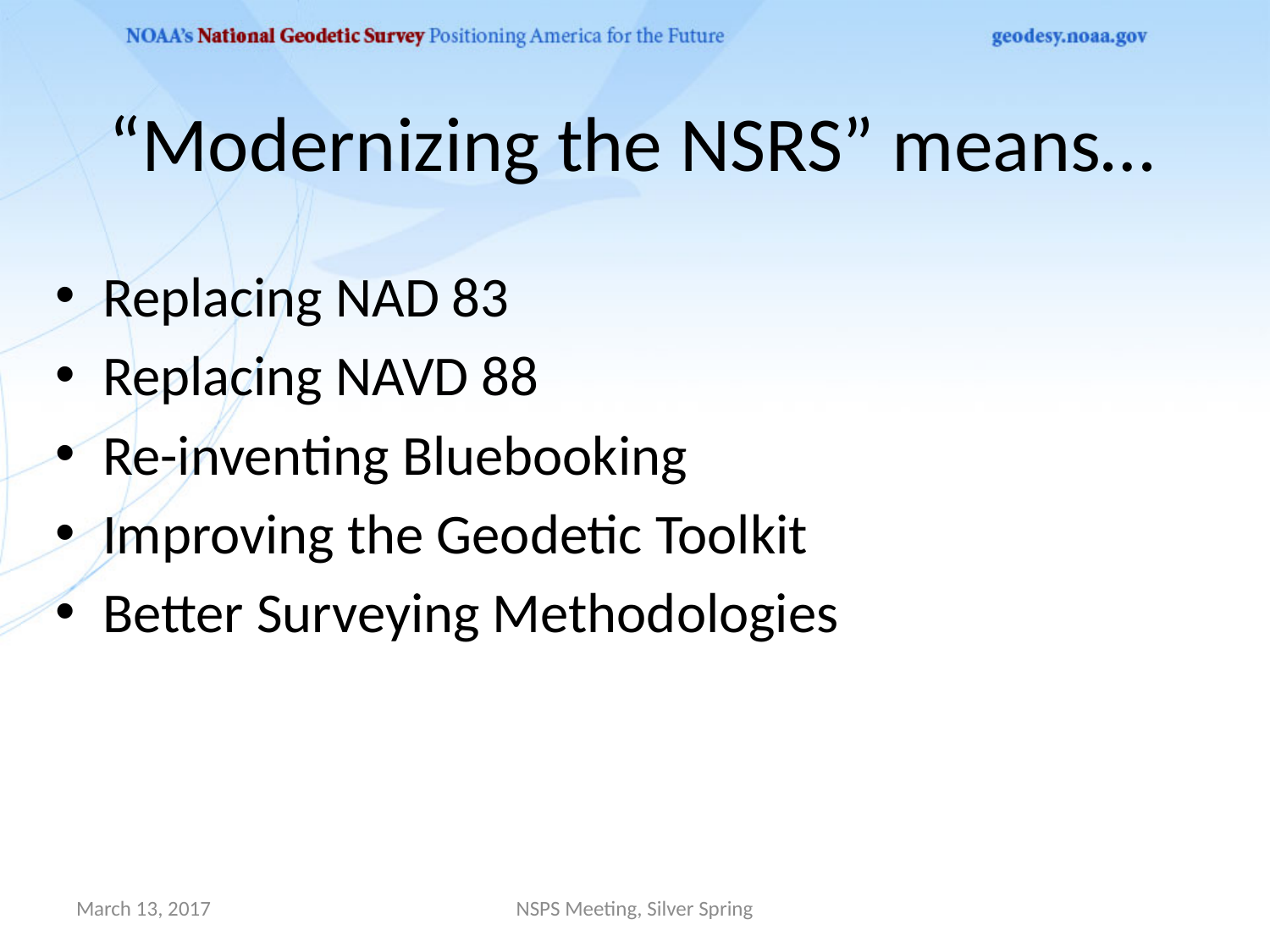

# “Modernizing the NSRS” means…
Replacing NAD 83
Replacing NAVD 88
Re-inventing Bluebooking
Improving the Geodetic Toolkit
Better Surveying Methodologies
March 13, 2017
NSPS Meeting, Silver Spring